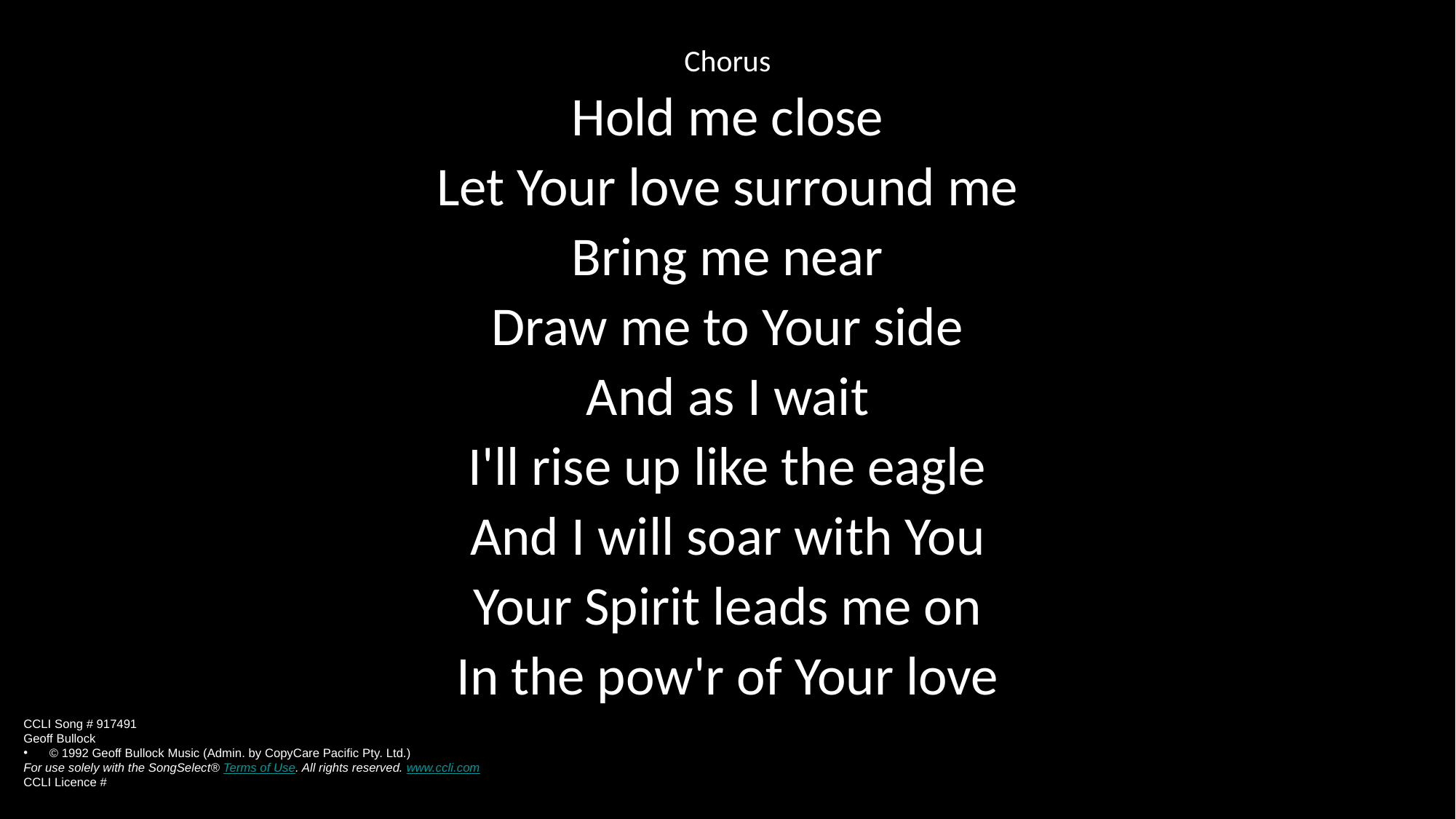

Chorus
Hold me close
Let Your love surround me
Bring me near
Draw me to Your side
And as I wait
I'll rise up like the eagle
And I will soar with You
Your Spirit leads me on
In the pow'r of Your love
CCLI Song # 917491
Geoff Bullock
© 1992 Geoff Bullock Music (Admin. by CopyCare Pacific Pty. Ltd.)
For use solely with the SongSelect® Terms of Use. All rights reserved. www.ccli.com
CCLI Licence #